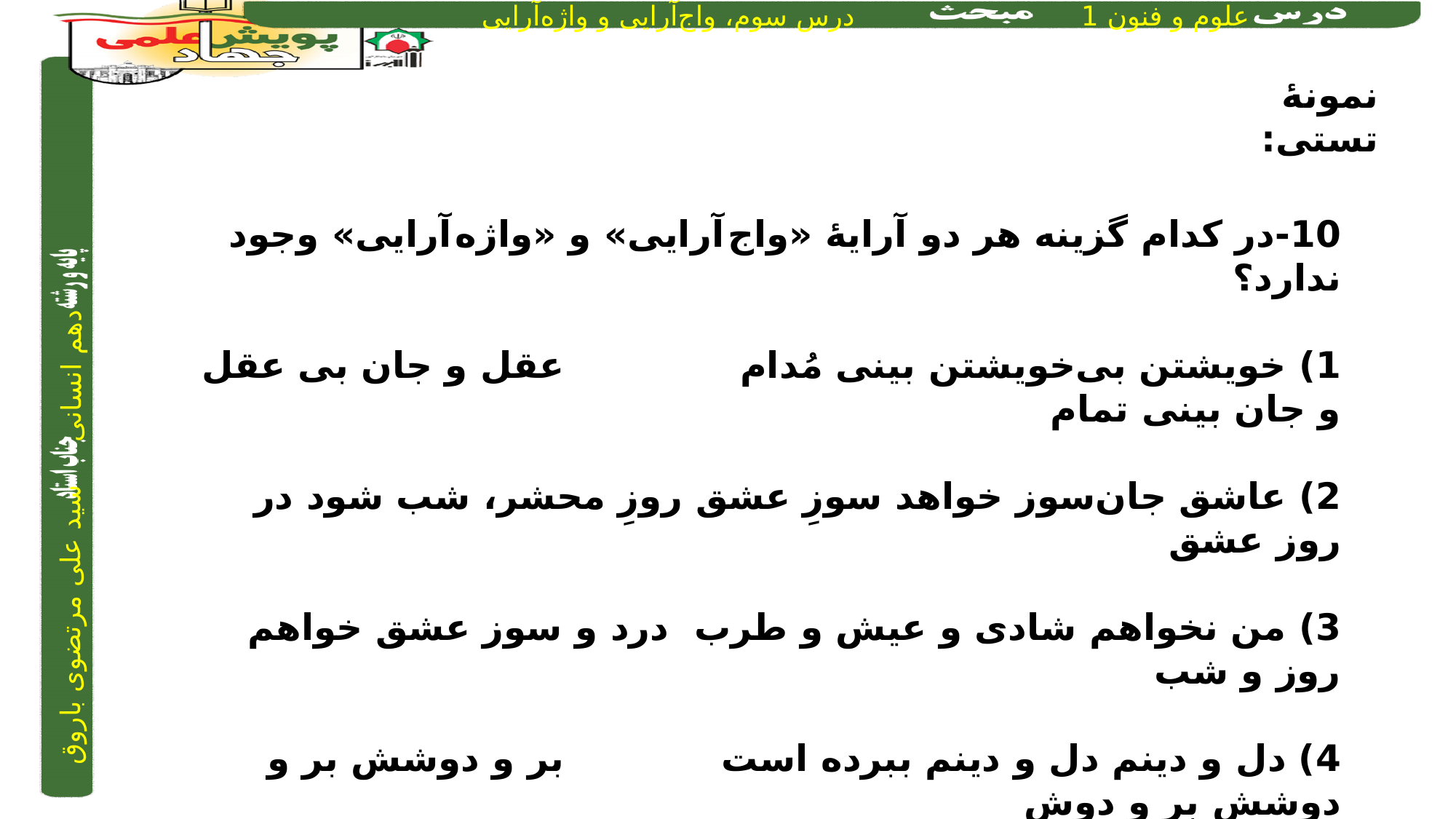

نمونۀ تستی:
10-در کدام گزینه هر دو آرایۀ «واج آرایی» و «واژه آرایی» وجود ندارد؟

1) خویشتن بی‌خویشتن بینی مُدام	 		 عقل و جان بی عقل و جان بینی تمام

2) عاشق جان‌سوز خواهد سوزِ عشق	 	روزِ محشر، شب شود در روز عشق

3) من نخواهم شادی و عیش و طرب	 	 درد و سوز عشق خواهم روز و شب

4) دل و دینم دل و دینم ببرده است	 		 بر و دوشش بر و دوشش بر و دوش

3